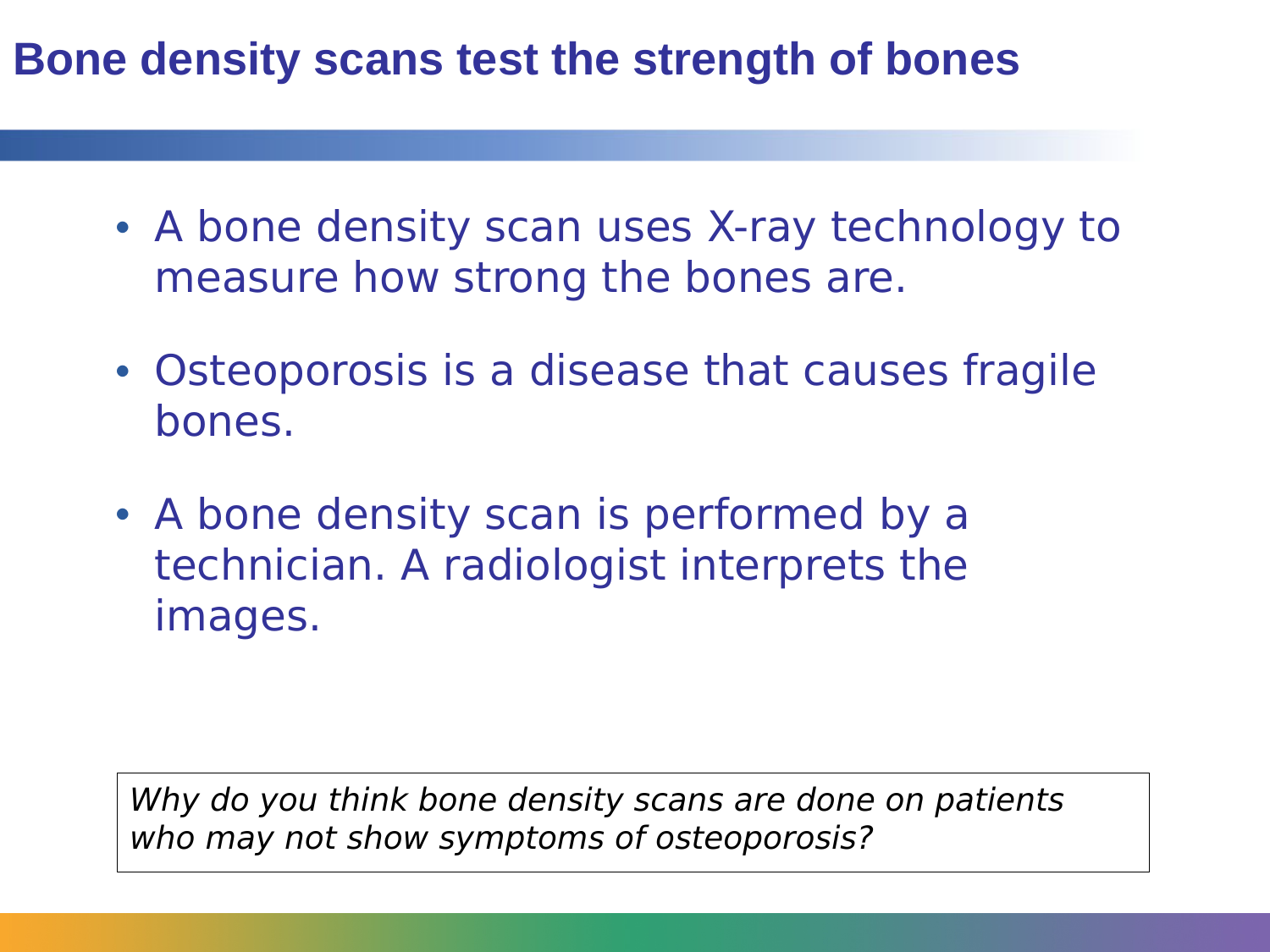

# Bone density scans test the strength of bones
A bone density scan uses X-ray technology to measure how strong the bones are.
Osteoporosis is a disease that causes fragile bones.
A bone density scan is performed by a technician. A radiologist interprets the images.
Why do you think bone density scans are done on patients who may not show symptoms of osteoporosis?